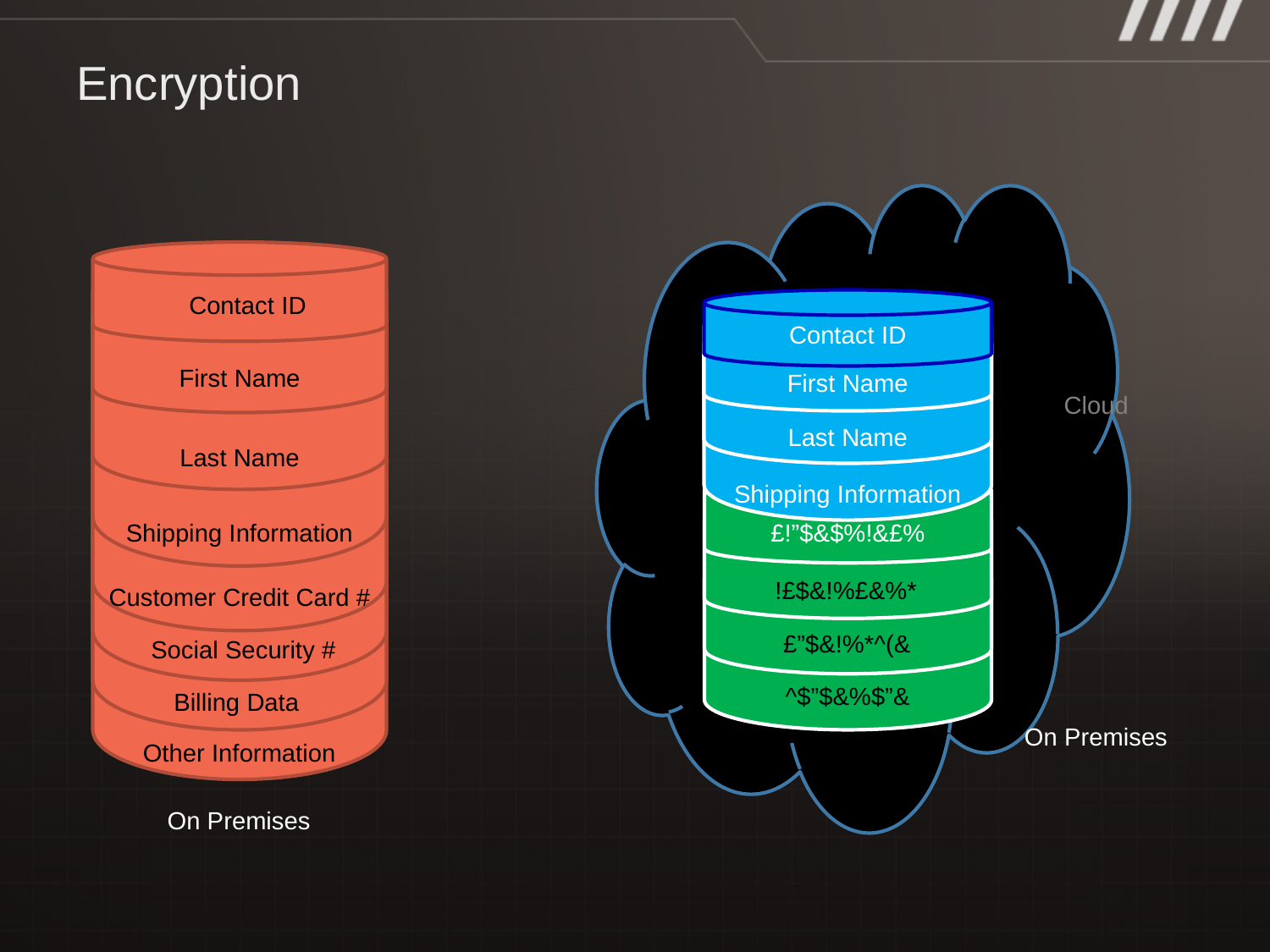

Encryption

First Name

Shipping Information

Last Name

Customer Credit Card #

Contact ID

Social Security #
Billing Data
Other Information

Contact ID

Shipping Information

First Name

Last Name
Cloud

£!”$&$%!&£%

!£$&!%£&%*
£”$&!%*^(&
^$”$&%$”&
On Premises
On Premises